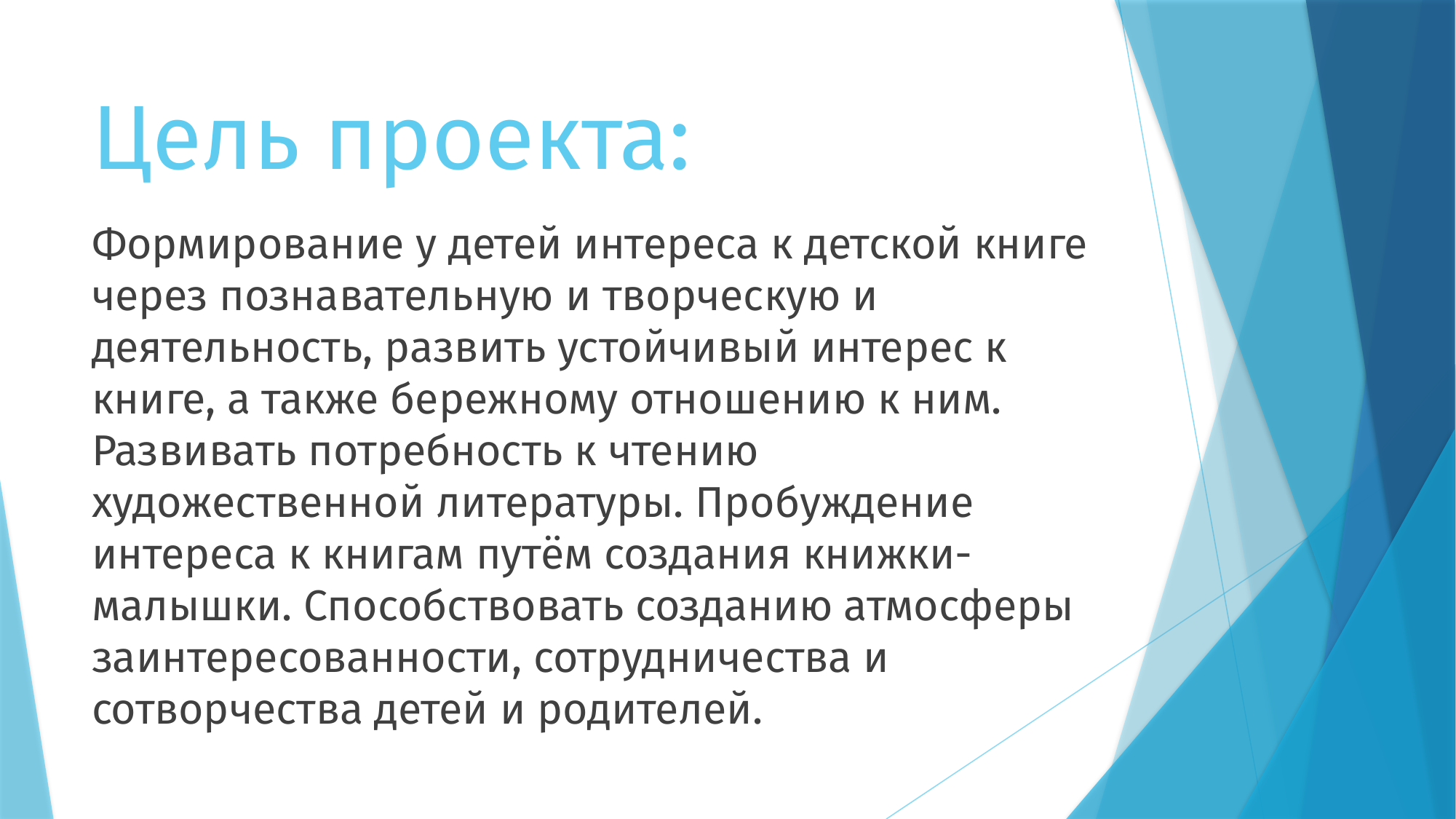

# Цель проекта:
Формирование у детей интереса к детской книге через познавательную и творческую и деятельность, развить устойчивый интерес к книге, а также бережному отношению к ним. Развивать потребность к чтению художественной литературы. Пробуждение интереса к книгам путём создания книжки-малышки. Способствовать созданию атмосферы заинтересованности, сотрудничества и сотворчества детей и родителей.